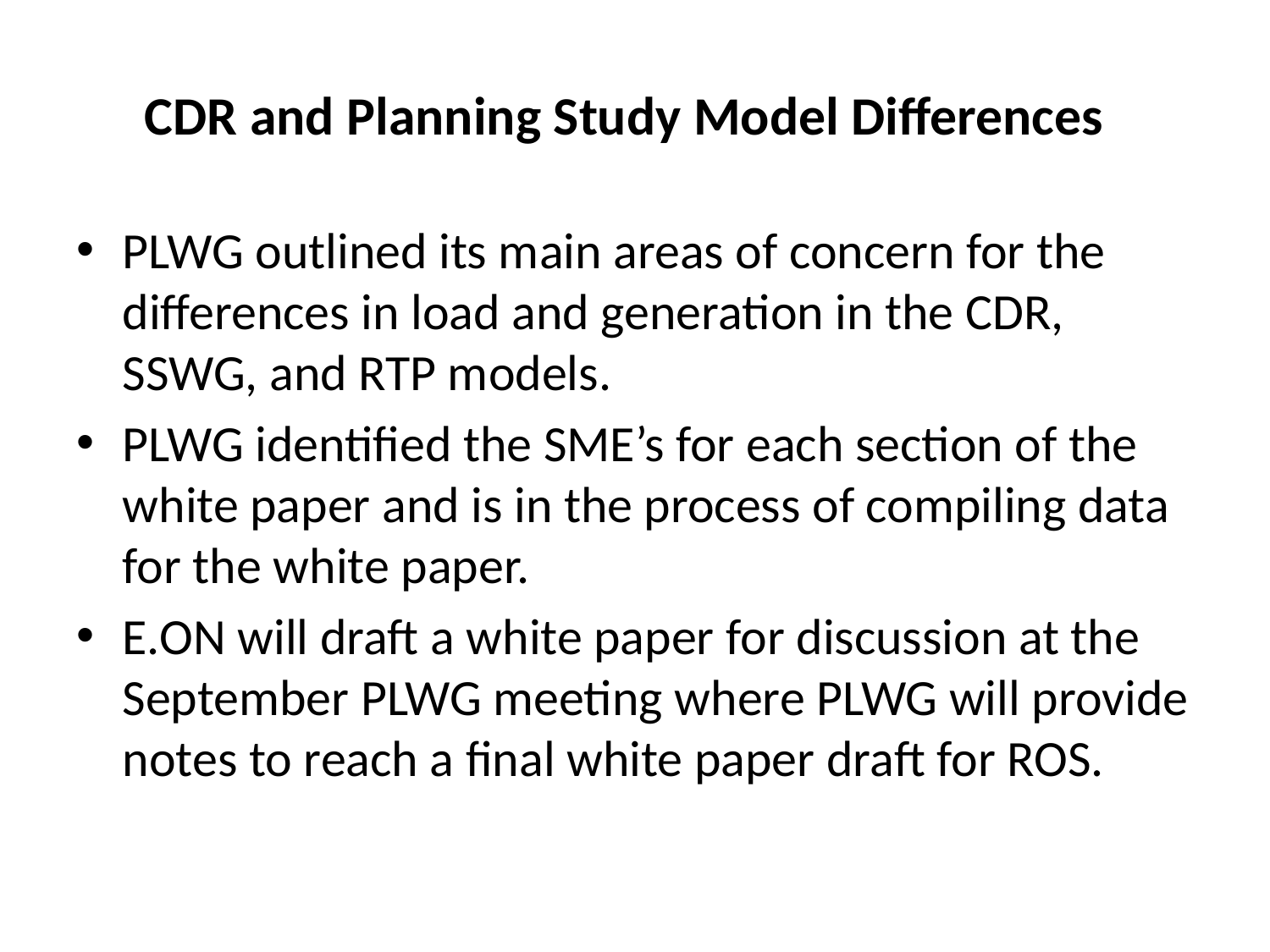

# CDR and Planning Study Model Differences
PLWG outlined its main areas of concern for the differences in load and generation in the CDR, SSWG, and RTP models.
PLWG identified the SME’s for each section of the white paper and is in the process of compiling data for the white paper.
E.ON will draft a white paper for discussion at the September PLWG meeting where PLWG will provide notes to reach a final white paper draft for ROS.